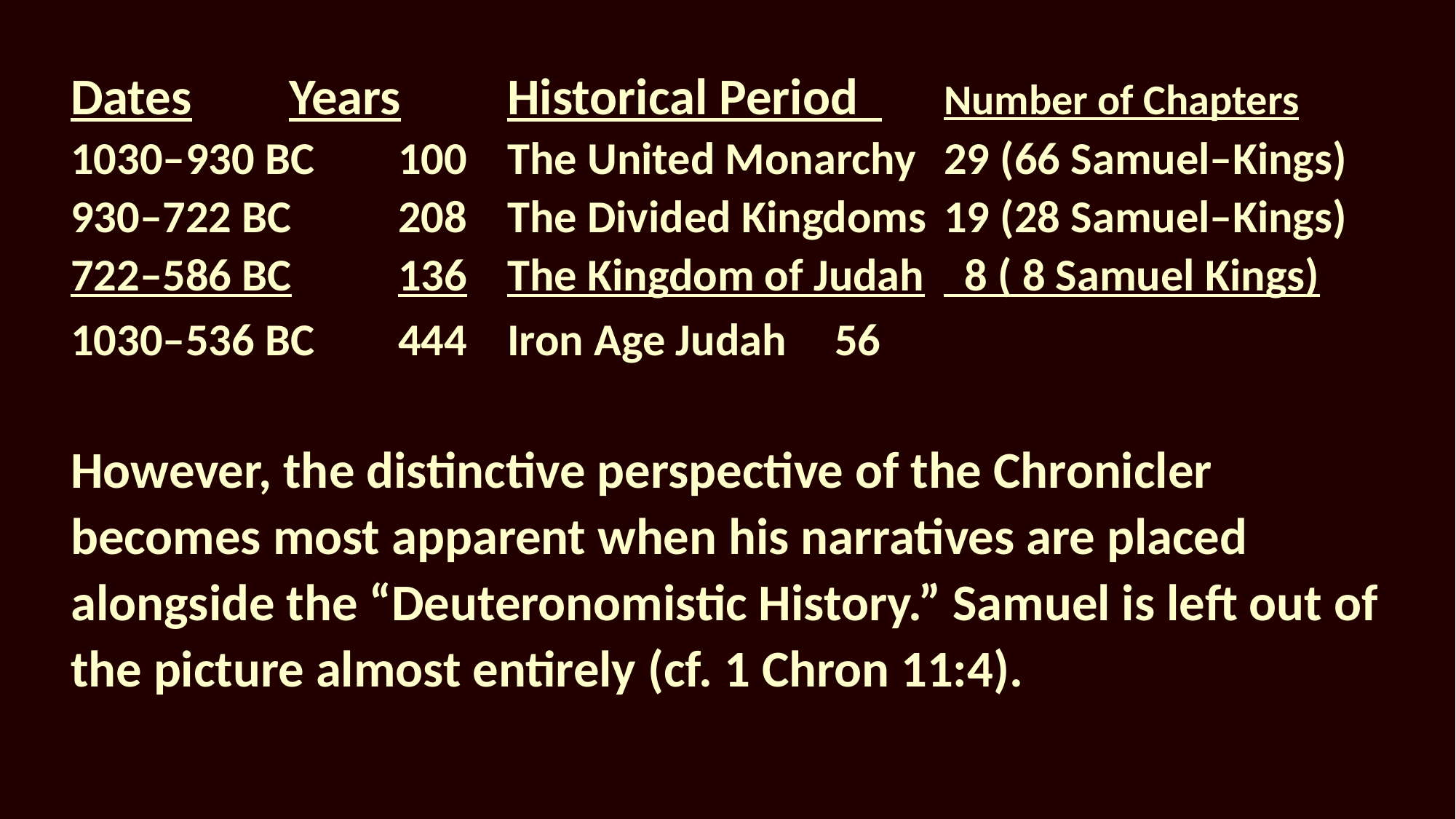

Dates	Years	Historical Period  	Number of Chapters
1030–930 BC	100	The United Monarchy	29 (66 Samuel–Kings)
930–722 BC	208	The Divided Kingdoms	19 (28 Samuel–Kings)
722–586 BC	136	The Kingdom of Judah	  8 ( 8 Samuel Kings)
1030–536 BC	444	Iron Age Judah	56

However, the distinctive perspective of the Chronicler becomes most apparent when his narratives are placed alongside the “Deuteronomistic History.” Samuel is left out of the picture almost entirely (cf. 1 Chron 11:4).